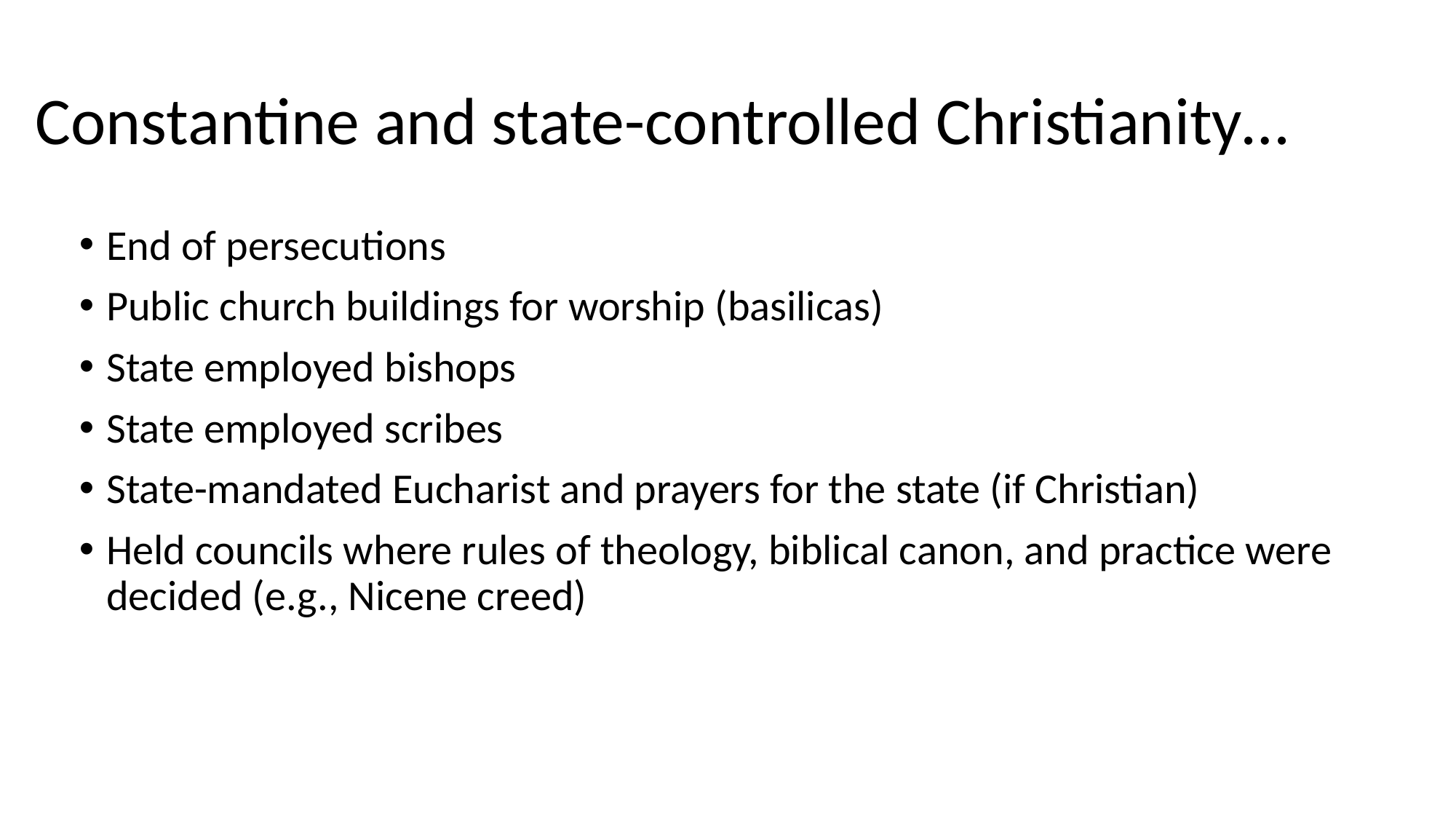

# Constantine and state-controlled Christianity…
End of persecutions
Public church buildings for worship (basilicas)
State employed bishops
State employed scribes
State-mandated Eucharist and prayers for the state (if Christian)
Held councils where rules of theology, biblical canon, and practice were decided (e.g., Nicene creed)